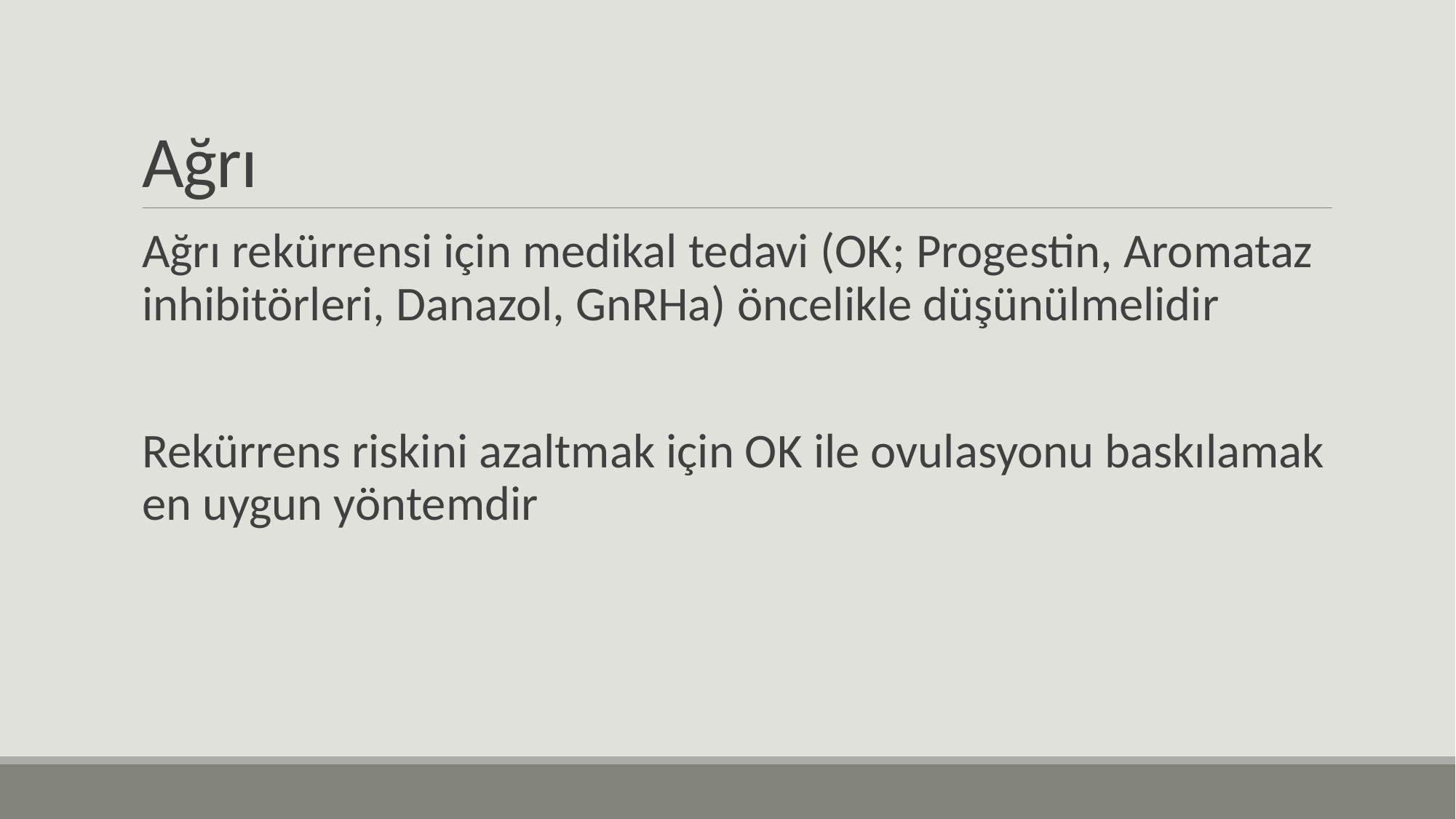

# Ağrı
Ağrı rekürrensi için medikal tedavi (OK; Progestin, Aromataz inhibitörleri, Danazol, GnRHa) öncelikle düşünülmelidir

Rekürrens riskini azaltmak için OK ile ovulasyonu baskılamak en uygun yöntemdir